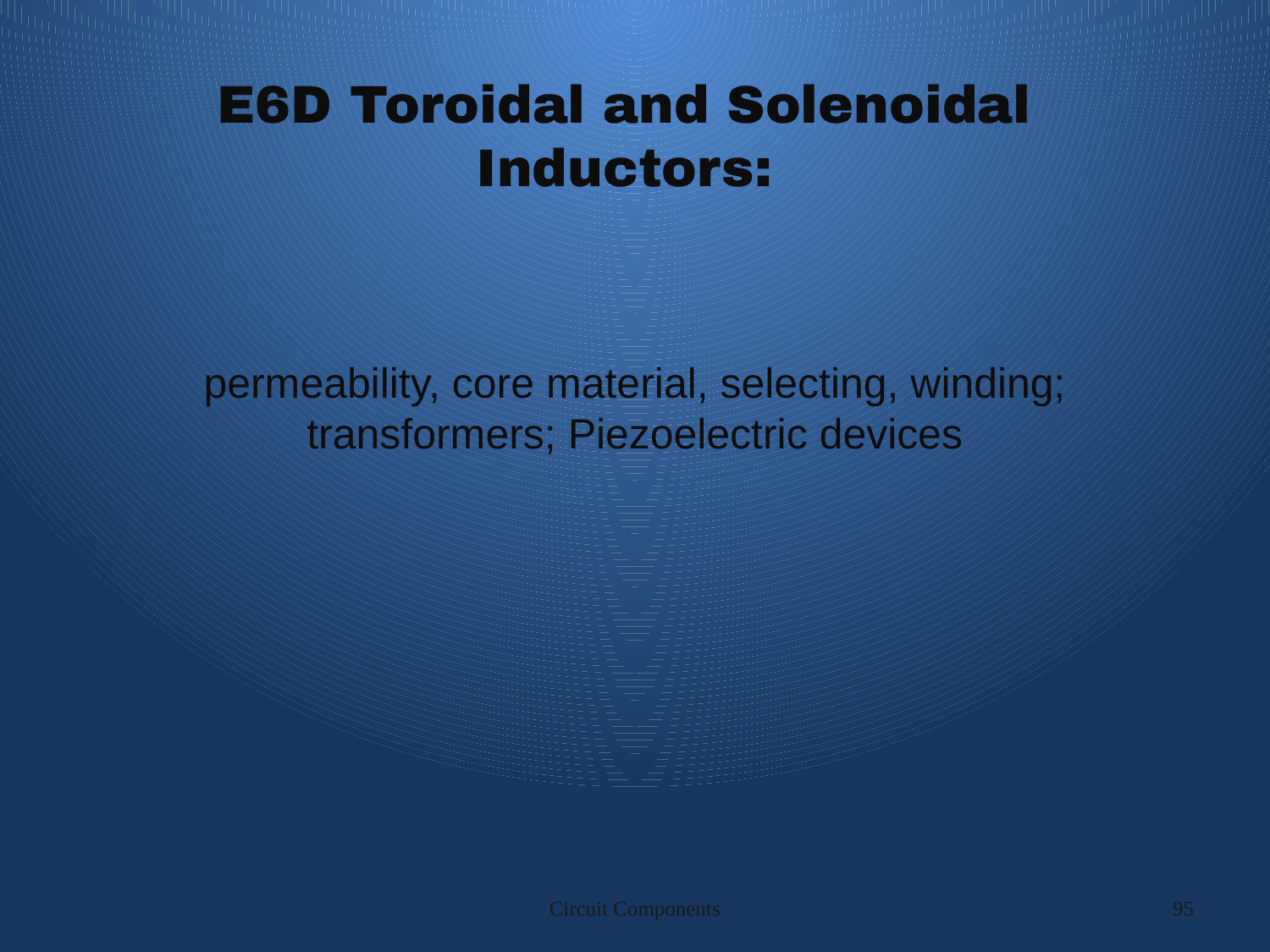

# E6D Toroidal and Solenoidal Inductors:
permeability, core material, selecting, winding; transformers; Piezoelectric devices
Circuit Components
95